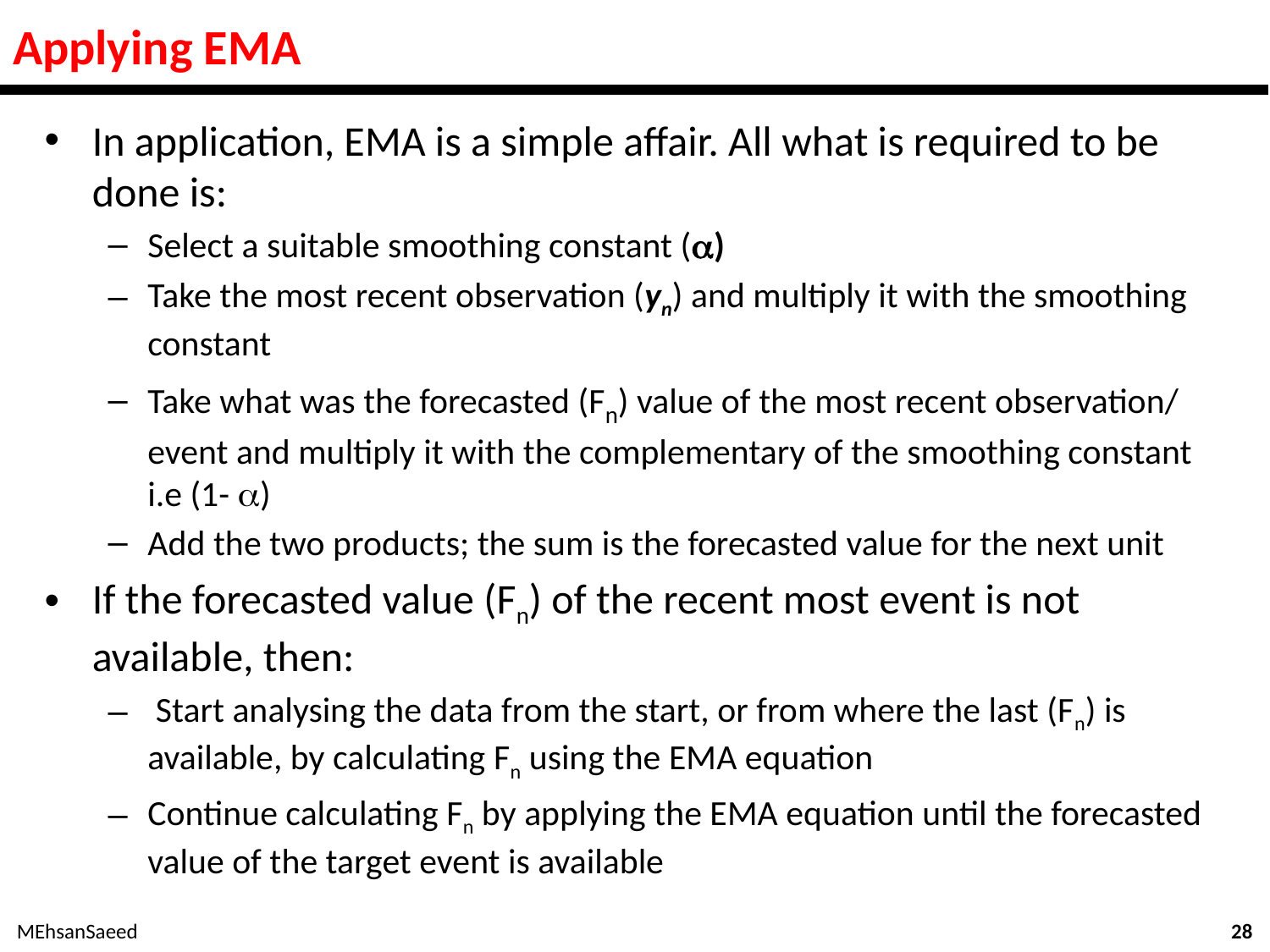

# Applying EMA
In application, EMA is a simple affair. All what is required to be done is:
Select a suitable smoothing constant (α)
Take the most recent observation (yn) and multiply it with the smoothing constant
Take what was the forecasted (Fn) value of the most recent observation/ event and multiply it with the complementary of the smoothing constant i.e (1- α)
Add the two products; the sum is the forecasted value for the next unit
If the forecasted value (Fn) of the recent most event is not available, then:
 Start analysing the data from the start, or from where the last (Fn) is available, by calculating Fn using the EMA equation
Continue calculating Fn by applying the EMA equation until the forecasted value of the target event is available

MEhsanSaeed
28